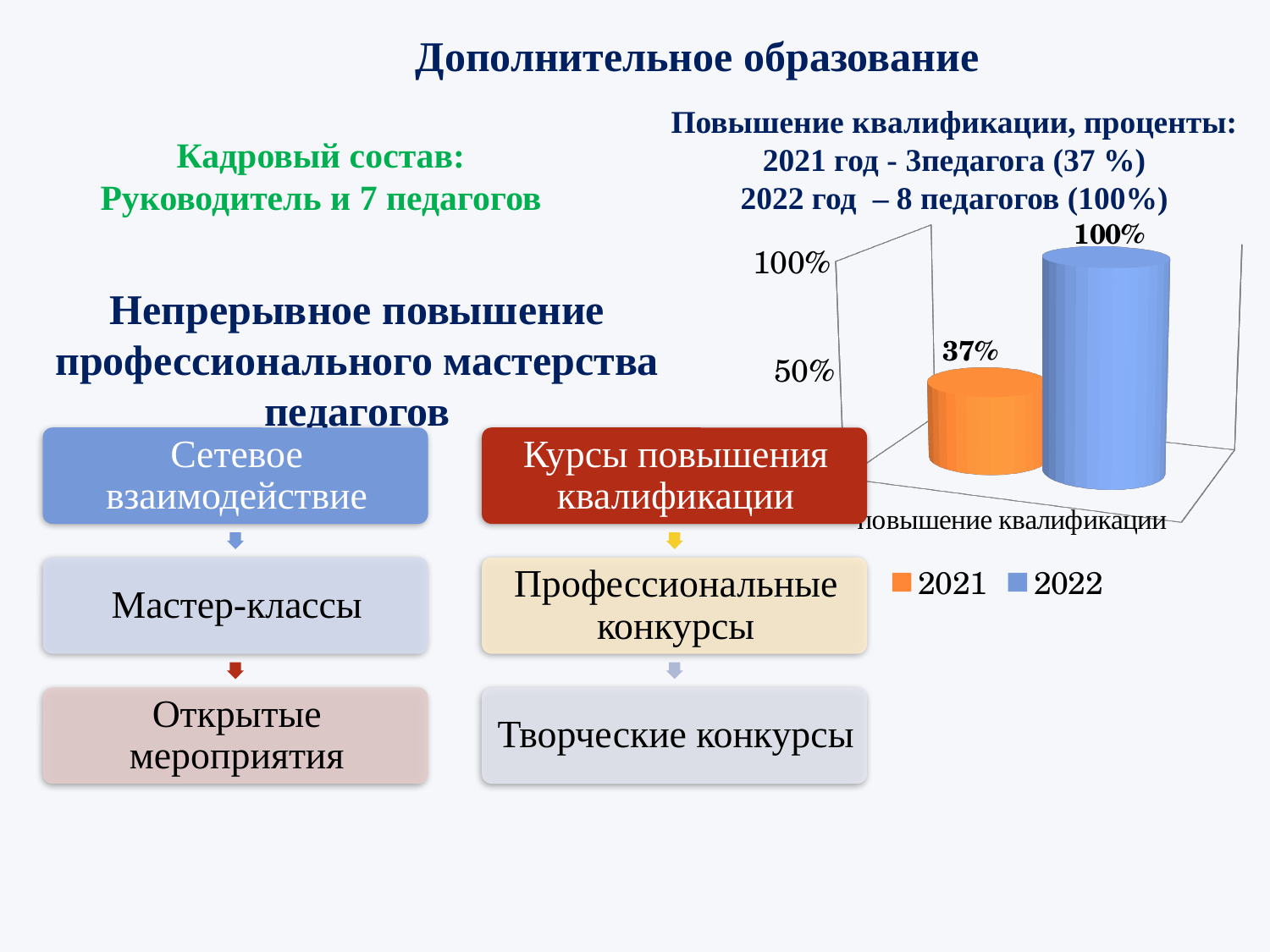

Дополнительное образование
Повышение квалификации, проценты:
2021 год - 3педагога (37 %)
2022 год  – 8 педагогов (100%)
Кадровый состав:
Руководитель и 7 педагогов

[unsupported chart]

Непрерывное повышение профессионального мастерства педагогов
Сетевое взаимодействие
Мастер-классы
Открытые мероприятия
Курсы повышения квалификации
Профессиональные конкурсы
Творческие конкурсы